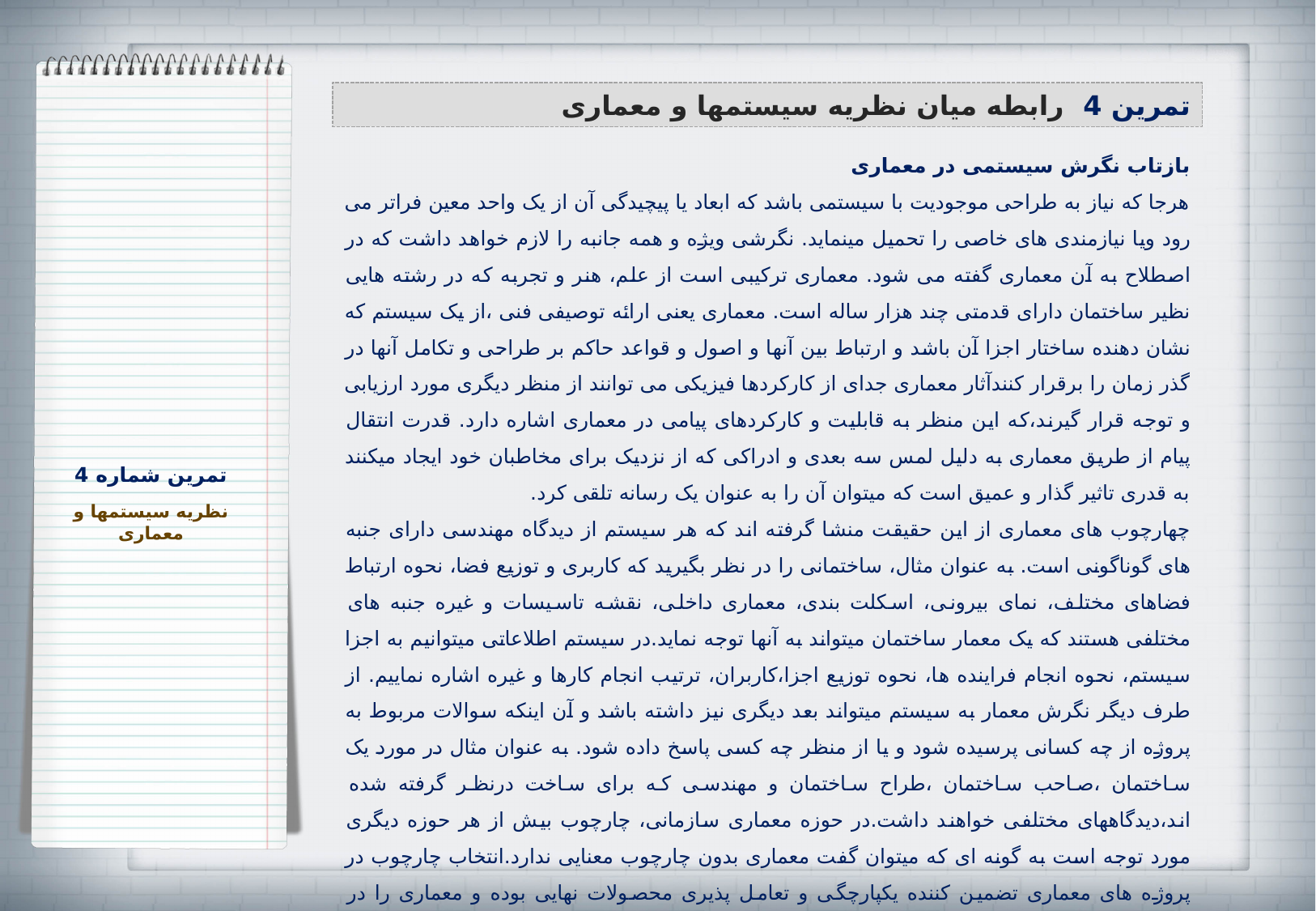

تمرین 4  رابطه میان نظریه سیستم‏ها و معماری
بازتاب نگرش سیستمی در معماری
هرجا که نیاز به طراحی موجودیت با سیستمی باشد که ابعاد یا پیچیدگی آن از یک واحد معین فراتر می رود ویا نیازمندی های خاصی را تحمیل مینماید. نگرشی ویژه و همه جانبه را لازم خواهد داشت که در اصطلاح به آن معماری گفته می شود. معماری ترکیبی است از علم، هنر و تجربه که در رشته هایی نظیر ساختمان دارای قدمتی چند هزار ساله است. معماری یعنی ارائه توصیفی فنی ،از یک سیستم که نشان دهنده ساختار اجزا آن باشد و ارتباط بین آنها و اصول و قواعد حاکم بر طراحی و تکامل آنها در گذر زمان را برقرار کنندآثار معماری جدای از کارکردها فیزیکی می توانند از منظر دیگری مورد ارزیابی و توجه قرار گیرند،که این منظر به قابلیت و کارکردهای پیامی در معماری اشاره دارد. قدرت انتقال پیام از طریق معماری به دلیل لمس سه بعدی و ادراکی که از نزدیک برای مخاطبان خود ایجاد میکنند به قدری تاثیر گذار و عمیق است که میتوان آن را به عنوان یک رسانه تلقی کرد.
چهارچوب های معماری از این حقیقت منشا گرفته اند که هر سیستم از دیدگاه مهندسی دارای جنبه های گوناگونی است. به عنوان مثال، ساختمانی را در نظر بگیرید که کاربری و توزیع فضا، نحوه ارتباط فضاهای مختلف، نمای بیرونی، اسکلت بندی، معماری داخلی، نقشه تاسیسات و غیره جنبه های مختلفی هستند که یک معمار ساختمان میتواند به آنها توجه نماید.در سیستم اطلاعاتی میتوانیم به اجزا سیستم، نحوه انجام فراینده ها، نحوه توزیع اجزا،کاربران، ترتیب انجام کارها و غیره اشاره نماییم. از طرف دیگر نگرش معمار به سیستم میتواند بعد دیگری نیز داشته باشد و آن اینکه سوالات مربوط به پروژه از چه کسانی پرسیده شود و یا از منظر چه کسی پاسخ داده شود. به عنوان مثال در مورد یک ساختمان ،صاحب ساختمان ،طراح ساختمان و مهندسی که برای ساخت درنظر گرفته شده اند،دیدگاههای مختلفی خواهند داشت.در حوزه معماری سازمانی، چارچوب بیش از هر حوزه دیگری مورد توجه است به گونه ای که میتوان گفت معماری بدون چارچوب معنایی ندارد.انتخاب چارچوب در پروژه های معماری تضمین کننده یکپارچگی و تعامل پذیری محصولات نهایی بوده و معماری را در جهتی هدایت میکند که حرفه و فناوری آن گونه که لازم است هم جهت با یکدیگر باشند.
تمرین شماره 4
نظریه سیستم‏ها و معماری